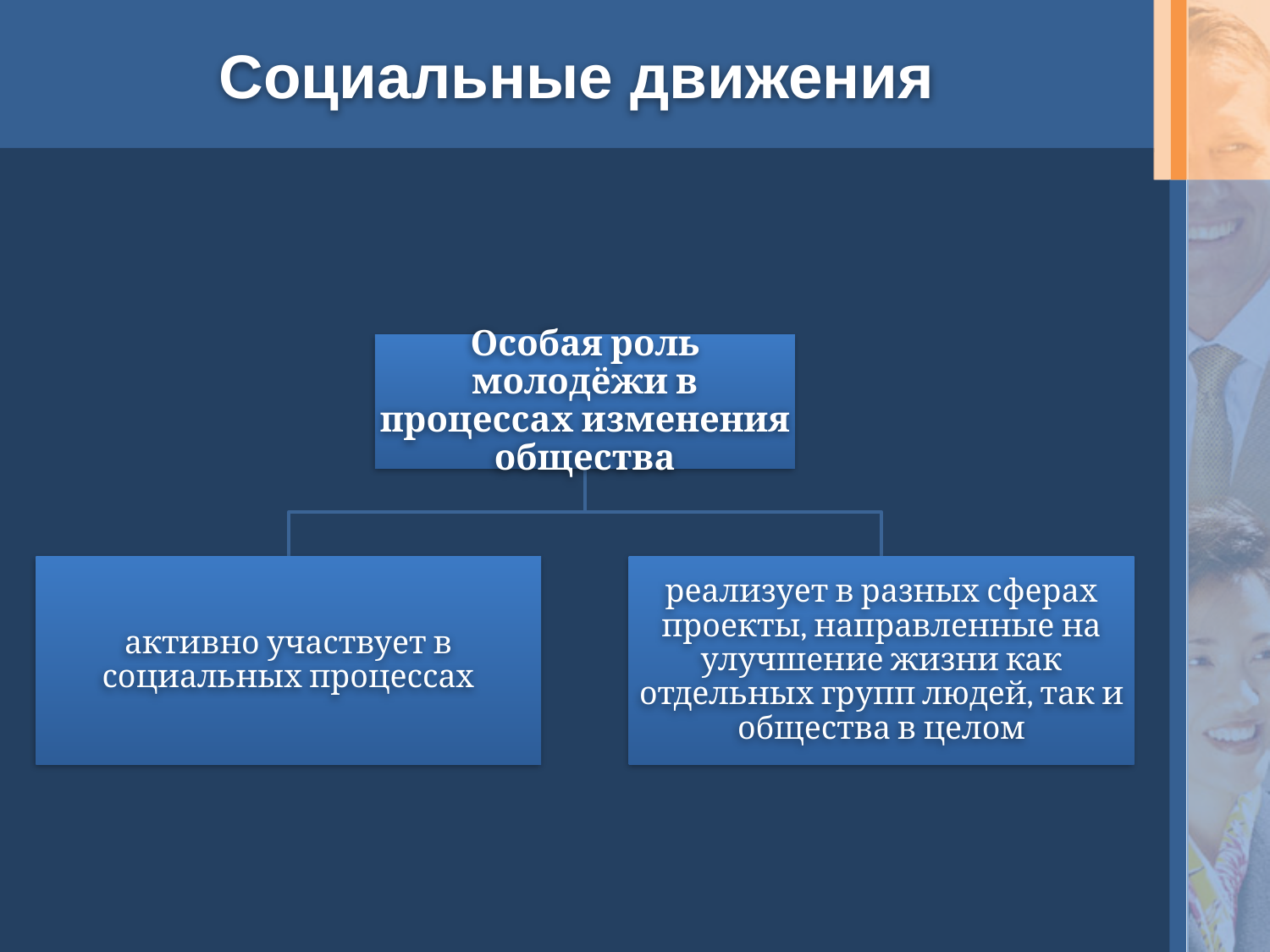

# Социальные движения

Особая роль молодёжи в процессах изменения общества

активно участвует в социальных процессах

реализует в разных сферах проекты, направленные на улучшение жизни как отдельных групп людей, так и общества в целом